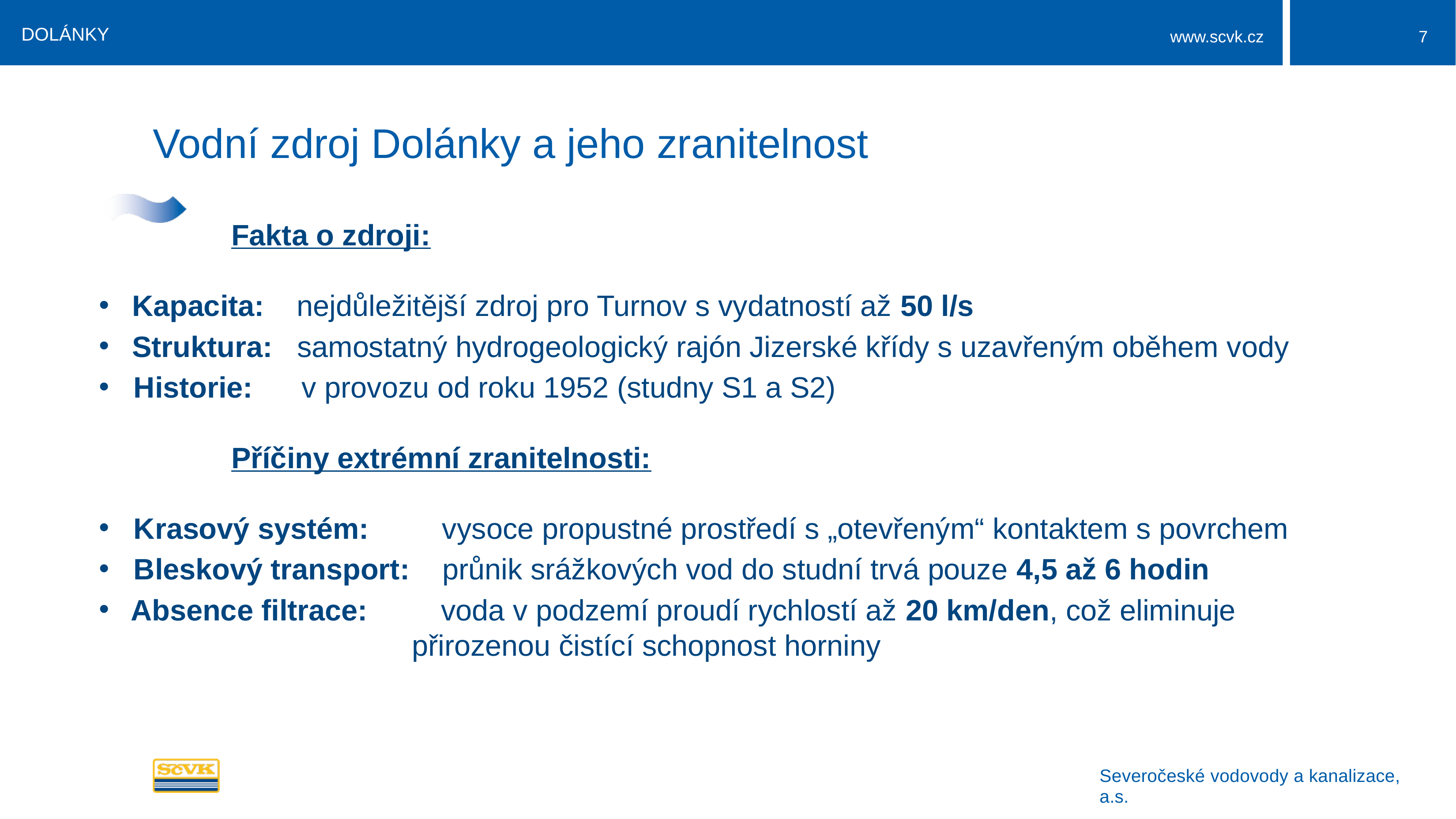

DOLÁNKY
7
# Vodní zdroj Dolánky a jeho zranitelnost
            	Fakta o zdroji:

Kapacita:    nejdůležitější zdroj pro Turnov s vydatností až 50 l/s
Struktura:   samostatný hydrogeologický rajón Jizerské křídy s uzavřeným oběhem vody
   Historie:      v provozu od roku 1952 (studny S1 a S2)

		Příčiny extrémní zranitelnosti:

   Krasový systém:         vysoce propustné prostředí s „otevřeným“ kontaktem s povrchem
   Bleskový transport:    průnik srážkových vod do studní trvá pouze 4,5 až 6 hodin
Absence filtrace:         voda v podzemí proudí rychlostí až 20 km/den, což eliminuje 						  přirozenou čistící schopnost horniny